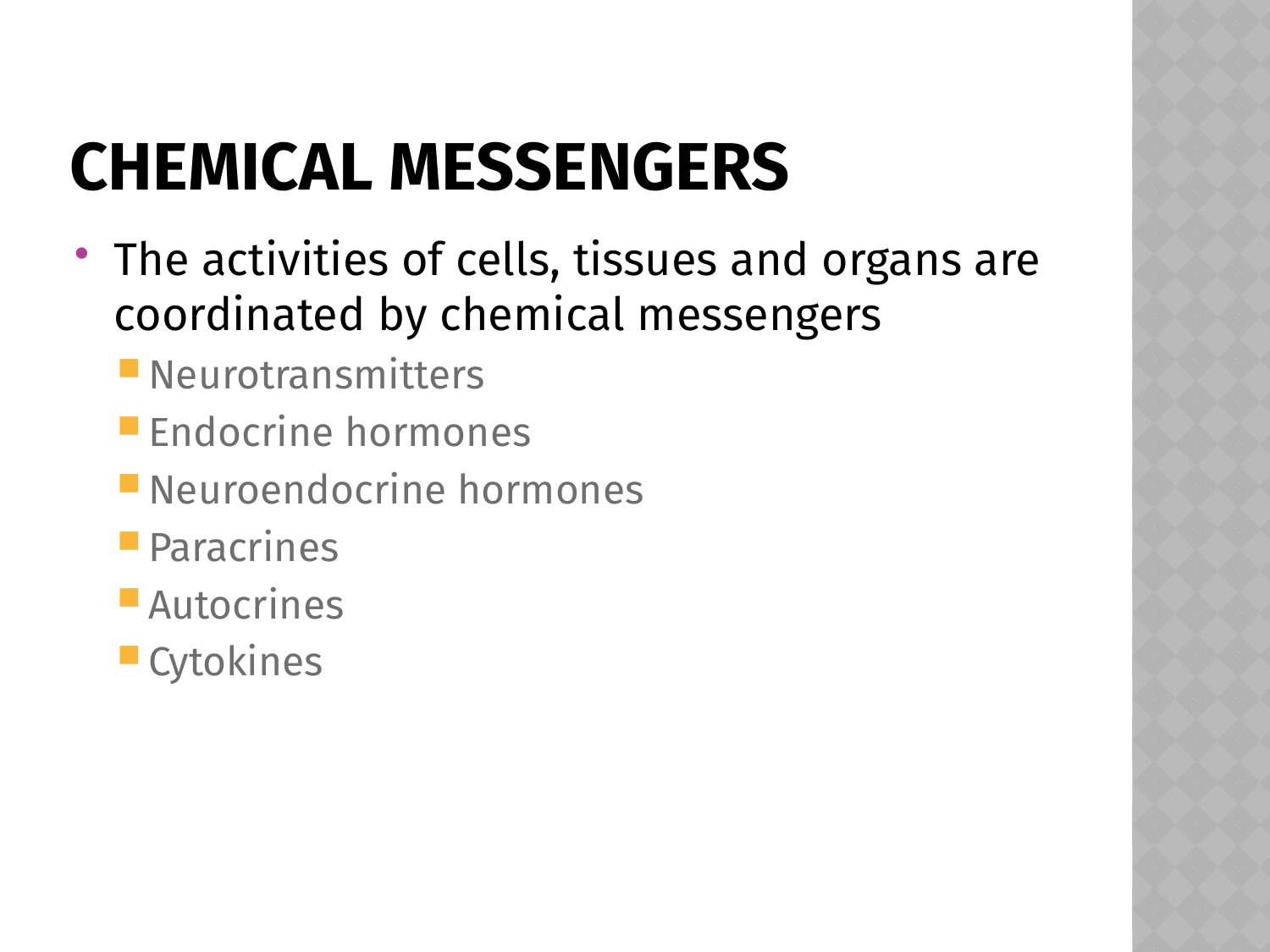

# Chemical messengers
The activities of cells, tissues and organs are coordinated by chemical messengers
Neurotransmitters
Endocrine hormones
Neuroendocrine hormones
Paracrines
Autocrines
Cytokines